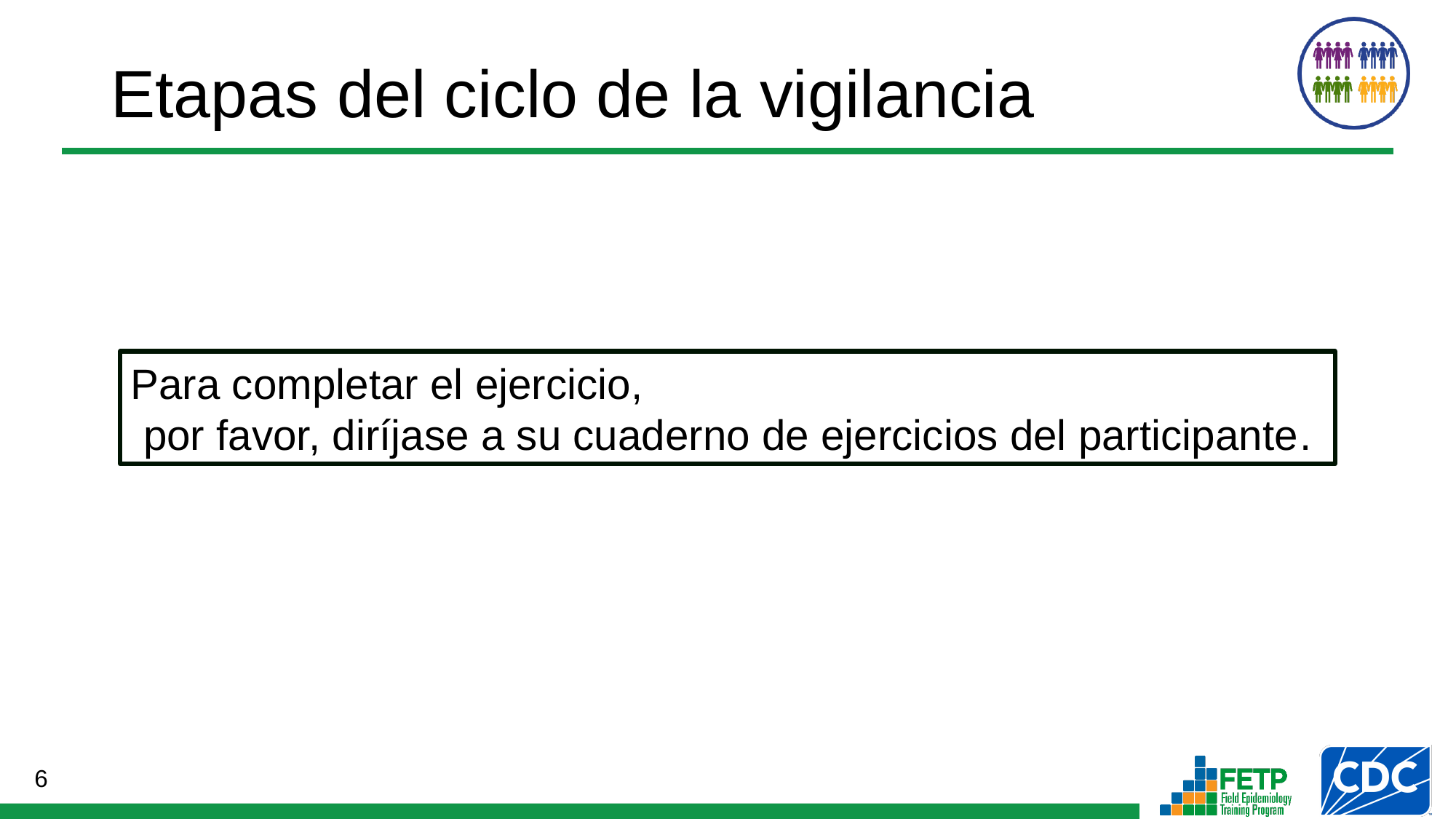

# Etapas del ciclo de la vigilancia